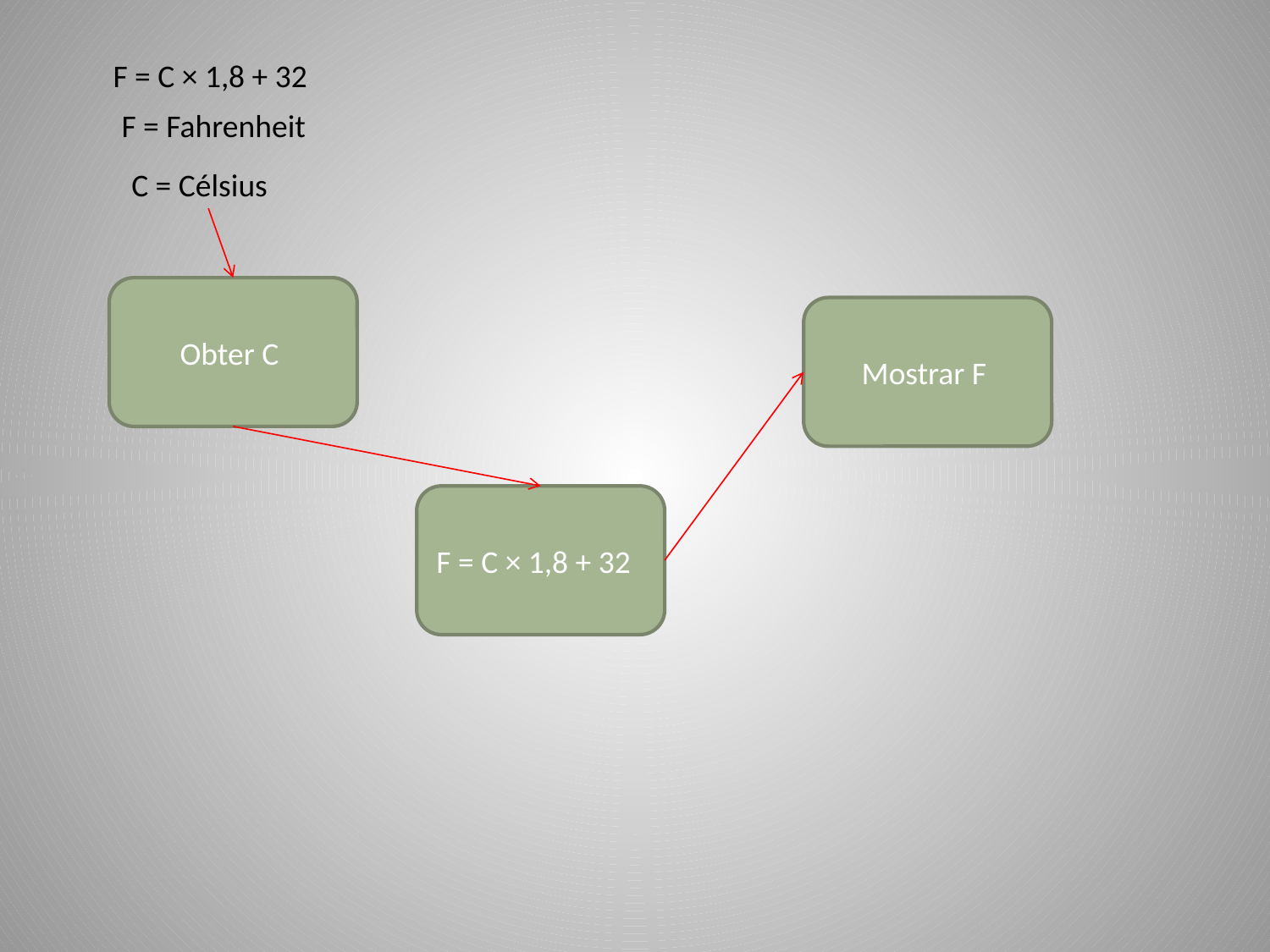

F = C × 1,8 + 32
F = Fahrenheit
C = Célsius
Obter C
Mostrar F
F = C × 1,8 + 32